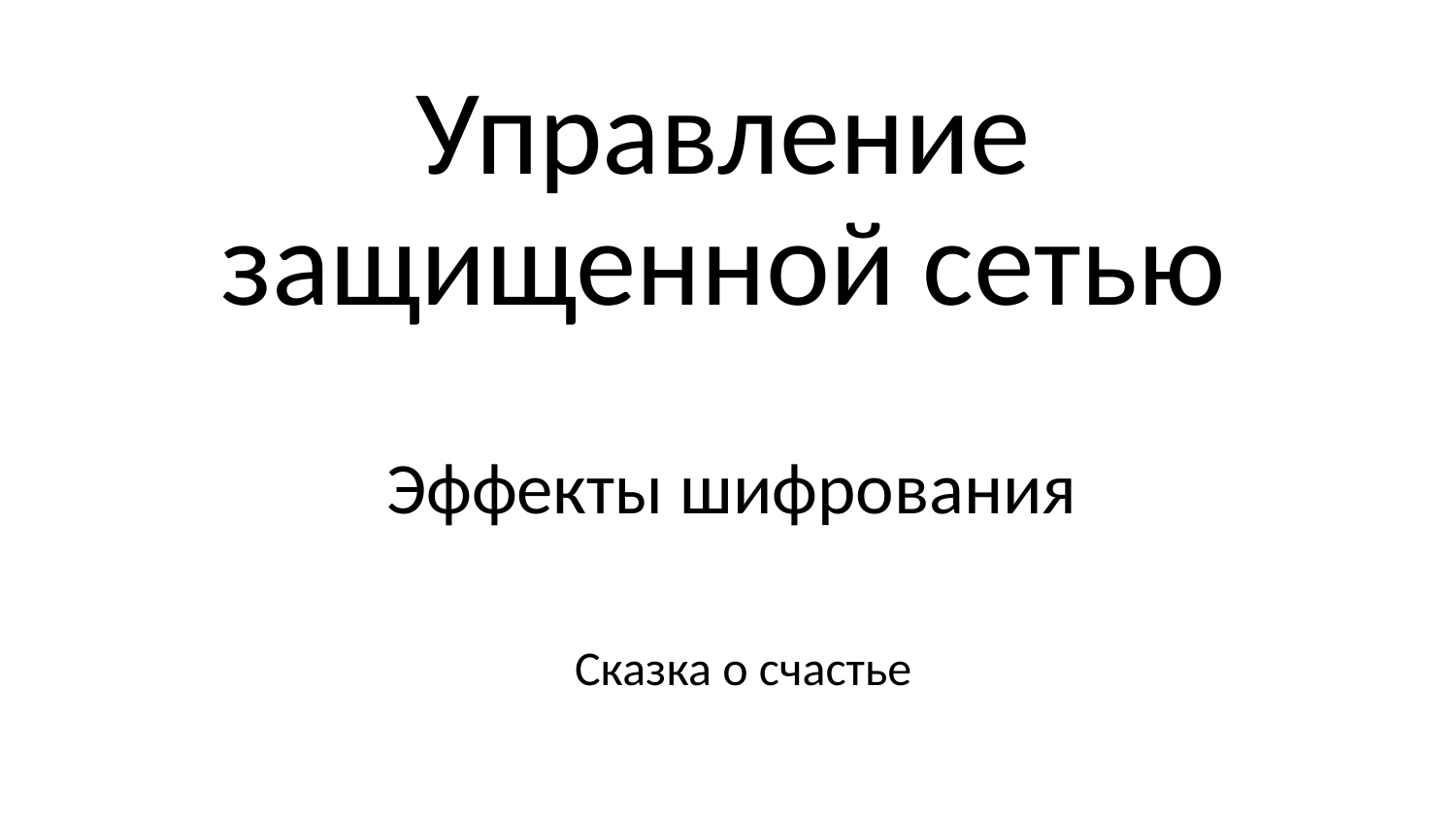

# Управление защищенной сетью
 Эффекты шифрования
 Сказка о счастье